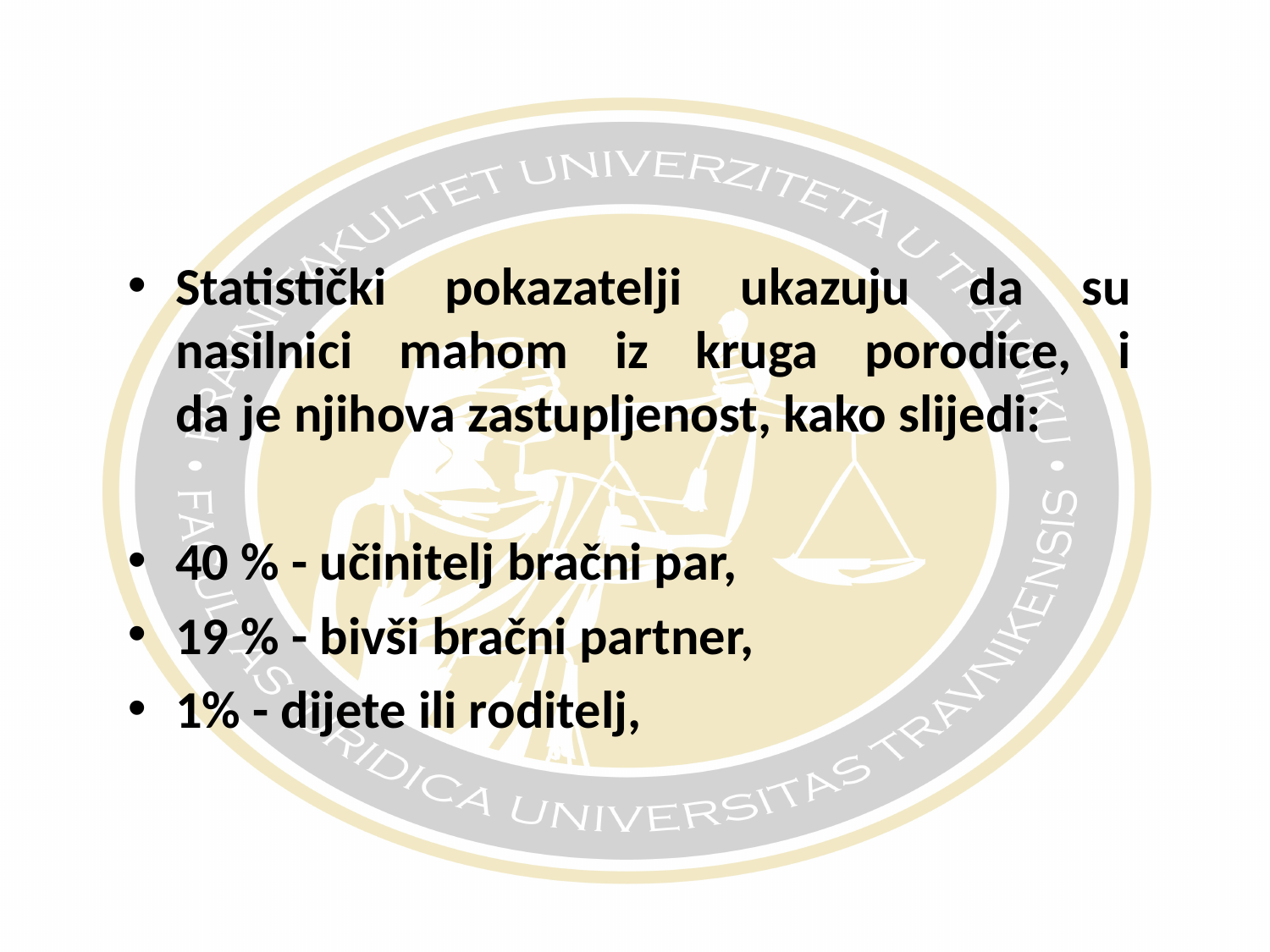

#
Statistički pokazatelji ukazuju da su nasilnici mahom iz kruga porodice, i
da je njihova zastupljenost, kako slijedi:

40 % - učinitelj bračni par,
19 % - bivši bračni partner,
1% - dijete ili roditelj,